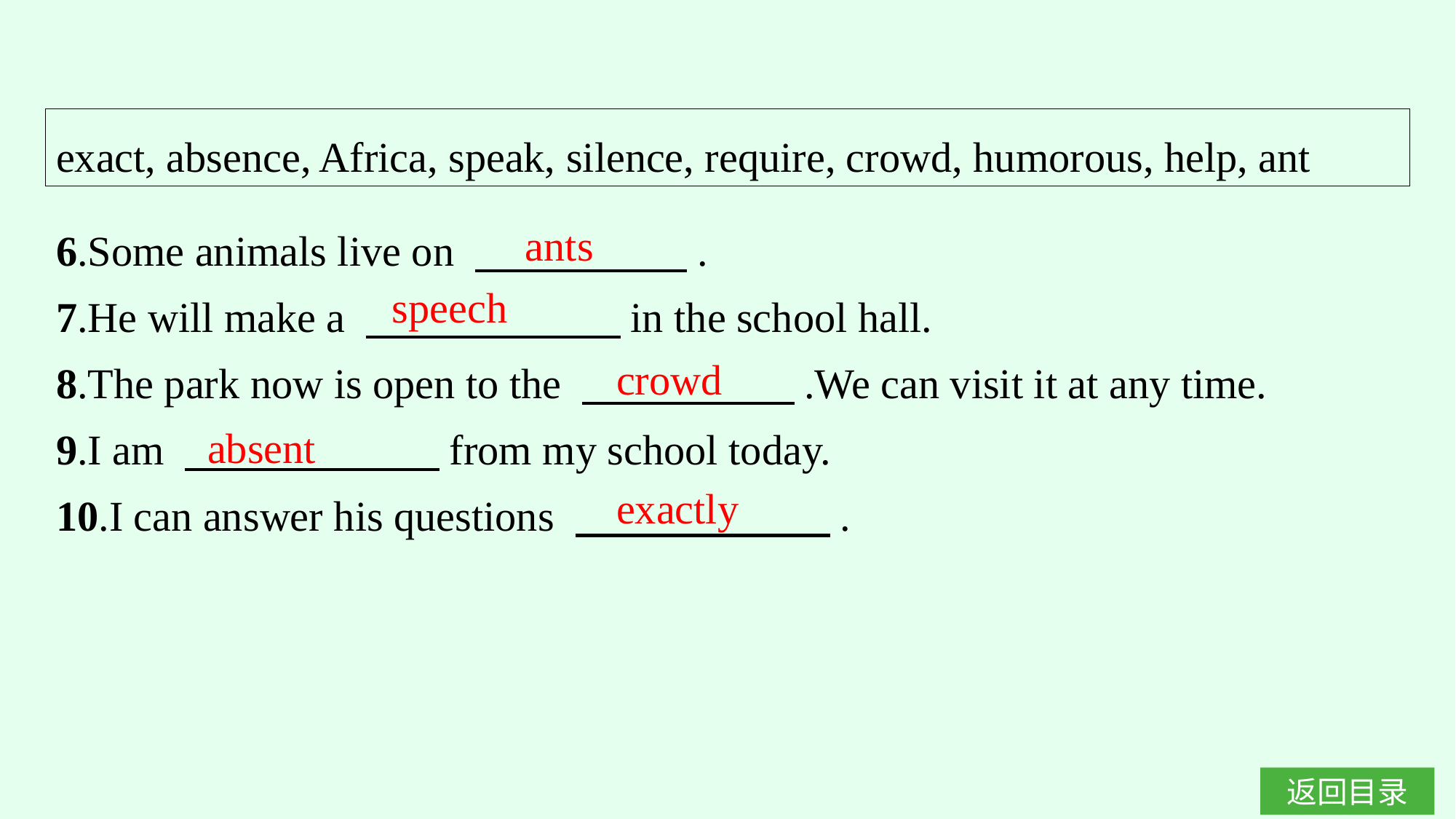

exact, absence, Africa, speak, silence, require, crowd, humorous, help, ant
6.Some animals live on 　　　　　.
7.He will make a 　　　　　　in the school hall.
8.The park now is open to the 　　　　　.We can visit it at any time.
9.I am 　　　　　　from my school today.
10.I can answer his questions 　　　　　　.
ants
speech
crowd
absent
exactly